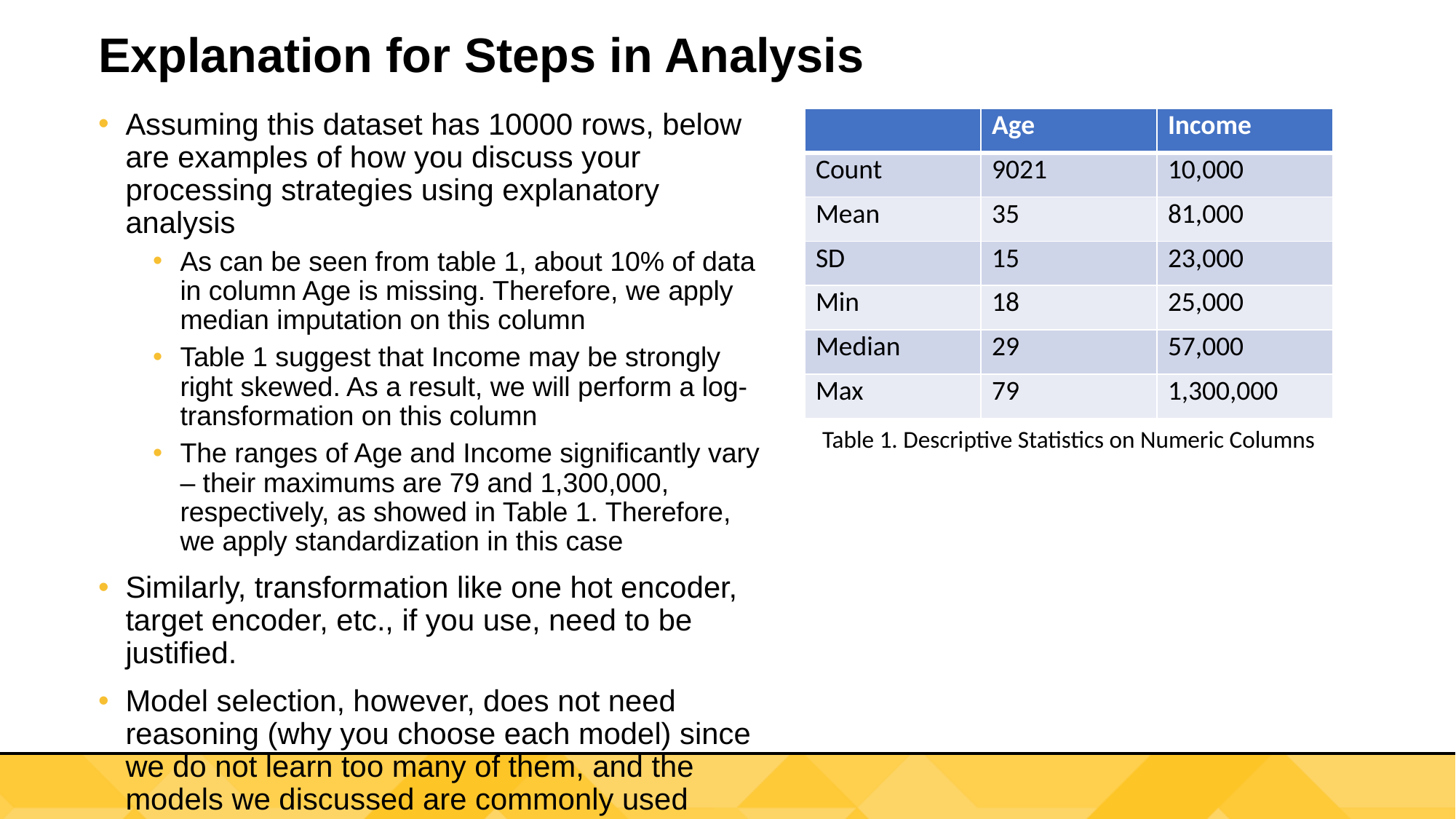

# Explanation for Steps in Analysis
Assuming this dataset has 10000 rows, below are examples of how you discuss your processing strategies using explanatory analysis
As can be seen from table 1, about 10% of data in column Age is missing. Therefore, we apply median imputation on this column
Table 1 suggest that Income may be strongly right skewed. As a result, we will perform a log-transformation on this column
The ranges of Age and Income significantly vary – their maximums are 79 and 1,300,000, respectively, as showed in Table 1. Therefore, we apply standardization in this case
Similarly, transformation like one hot encoder, target encoder, etc., if you use, need to be justified.
Model selection, however, does not need reasoning (why you choose each model) since we do not learn too many of them, and the models we discussed are commonly used
|  | Age | Income |
| --- | --- | --- |
| Count | 9021 | 10,000 |
| Mean | 35 | 81,000 |
| SD | 15 | 23,000 |
| Min | 18 | 25,000 |
| Median | 29 | 57,000 |
| Max | 79 | 1,300,000 |
Table 1. Descriptive Statistics on Numeric Columns